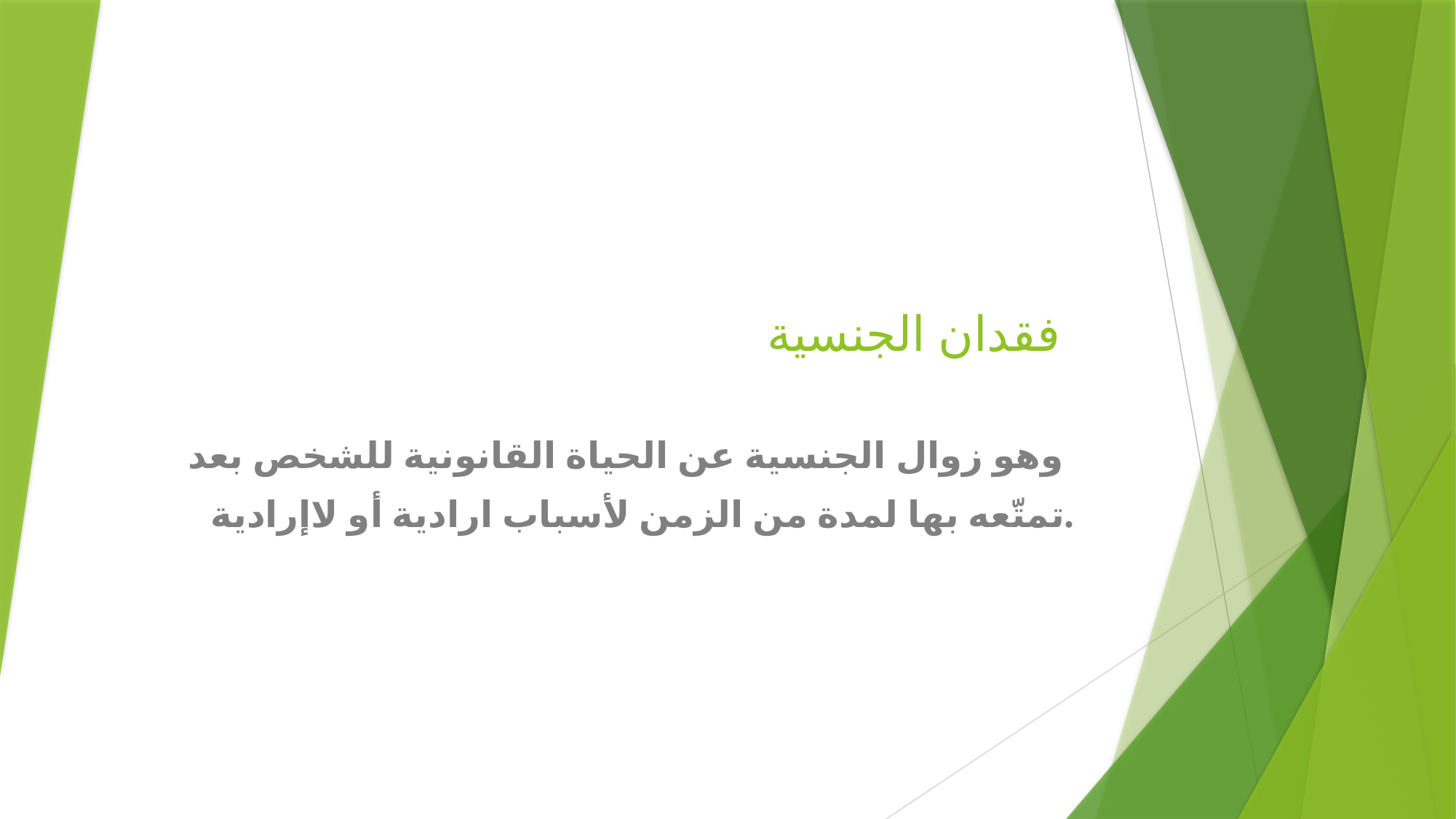

# فقدان الجنسية
وهو زوال الجنسية عن الحياة القانونية للشخص بعد
تمتّعه بها لمدة من الزمن لأسباب ارادية أو لاإرادية.